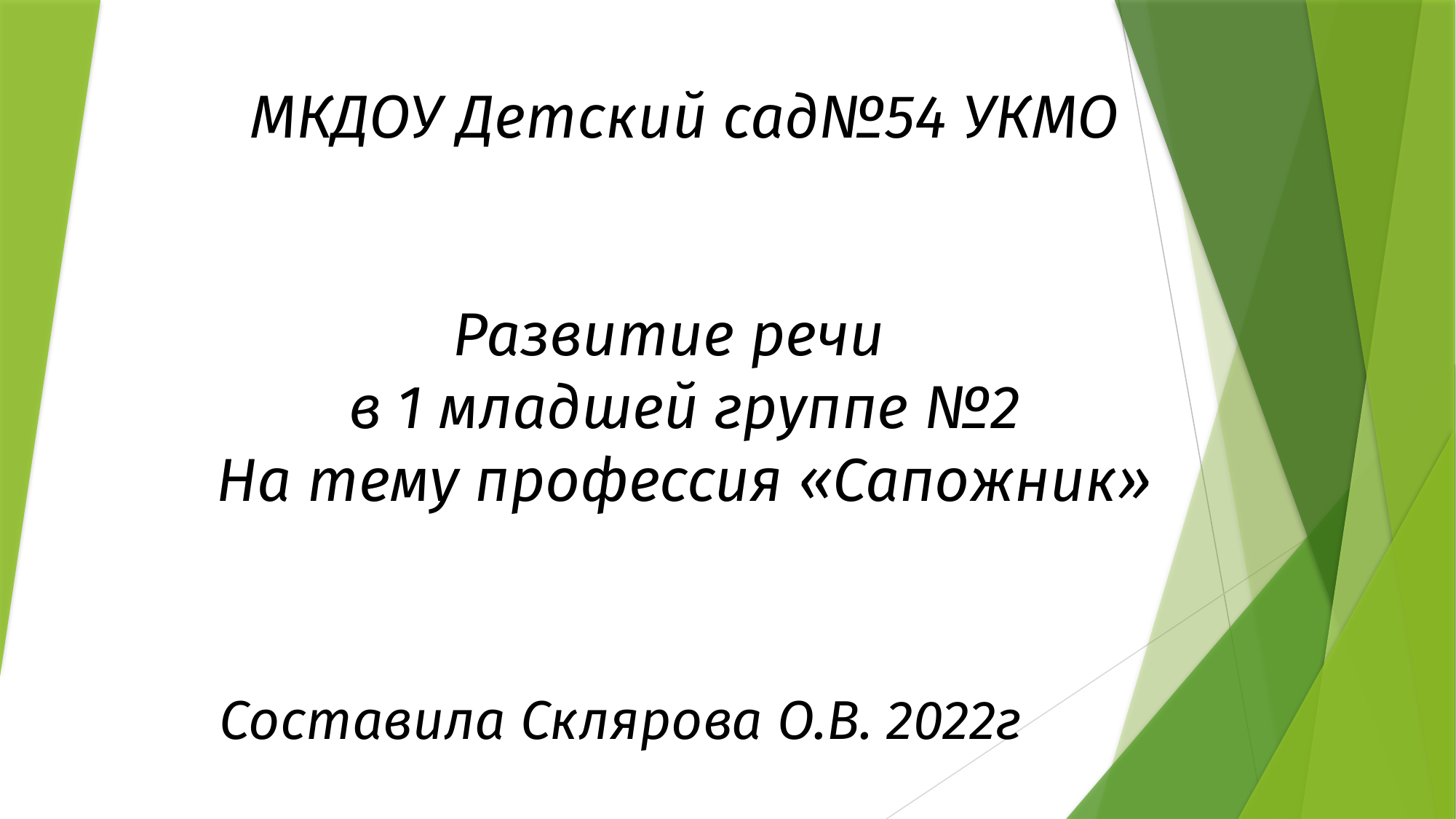

МКДОУ Детский сад№54 УКМО

Развитие речи
в 1 младшей группе №2
На тему профессия «Сапожник»
Составила Склярова О.В. 2022г